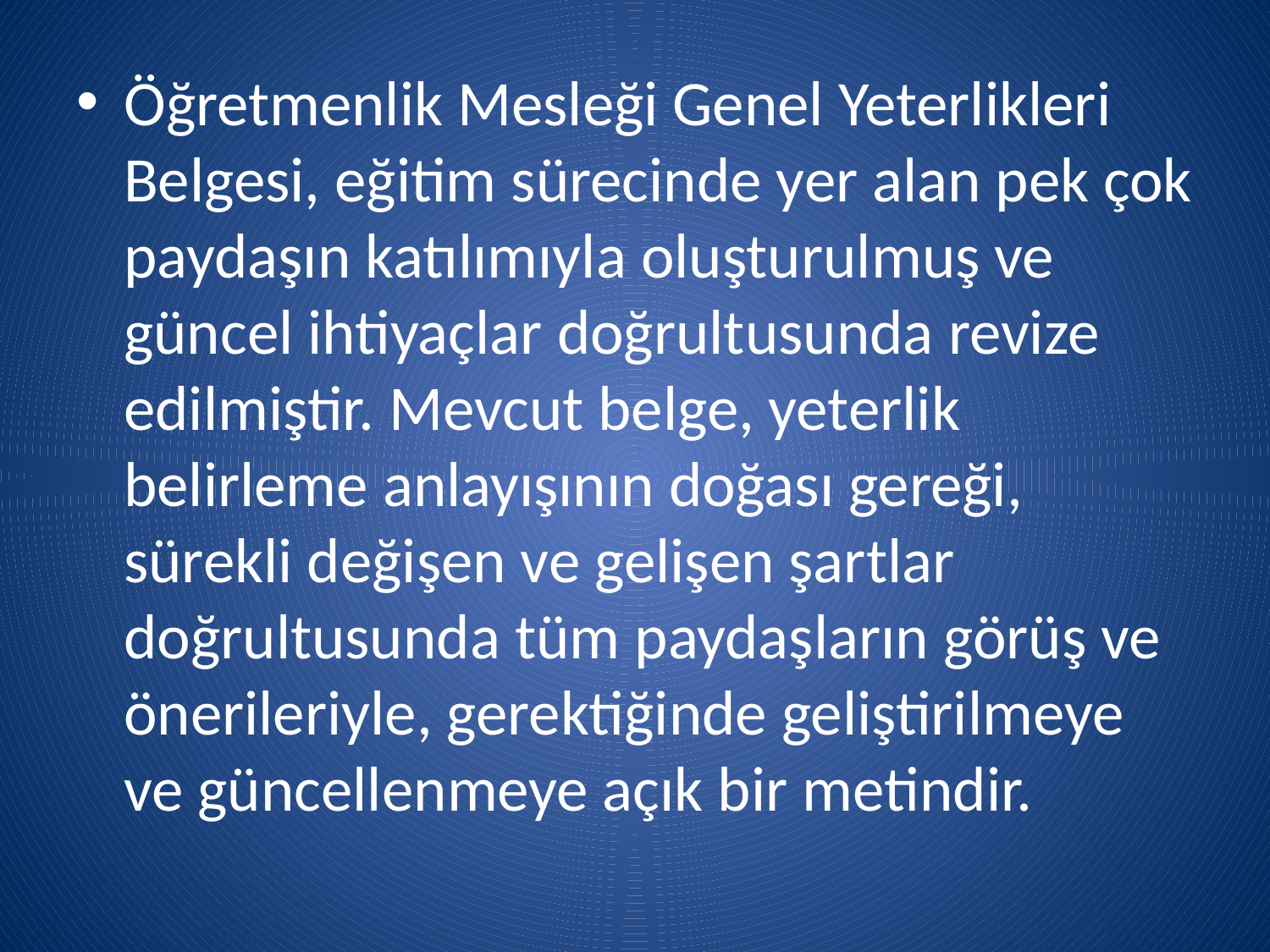

Öğretmenlik Mesleği Genel Yeterlikleri Belgesi, eğitim sürecinde yer alan pek çok paydaşın katılımıyla oluşturulmuş ve güncel ihtiyaçlar doğrultusunda revize edilmiştir. Mevcut belge, yeterlik belirleme anlayışının doğası gereği, sürekli değişen ve gelişen şartlar doğrultusunda tüm paydaşların görüş ve önerileriyle, gerektiğinde geliştirilmeye ve güncellenmeye açık bir metindir.